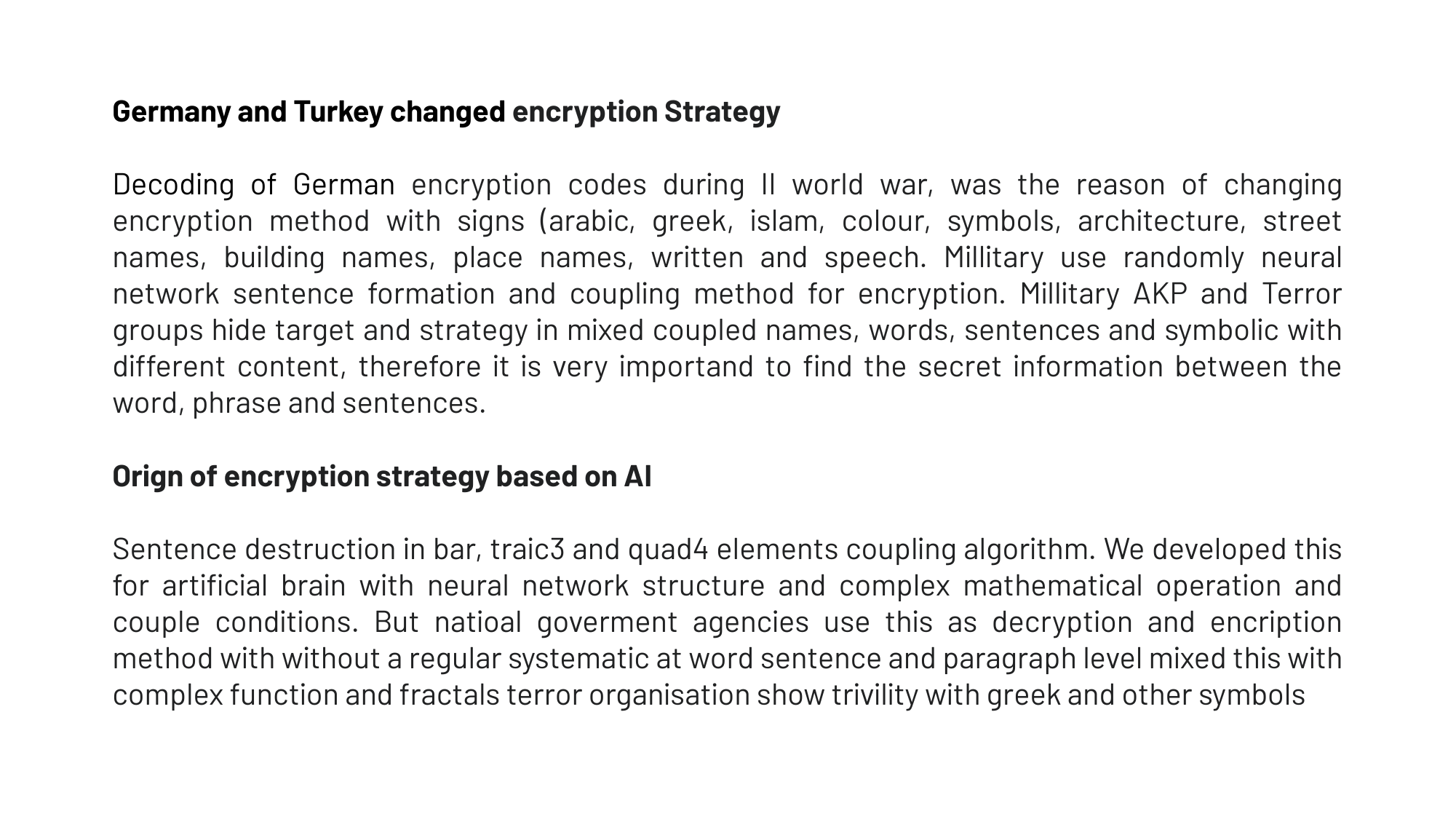

Germany and Turkey changed encryption Strategy

Decoding of German encryption codes during II world war, was the reason of changing encryption method with signs (arabic, greek, islam, colour, symbols, architecture, street names, building names, place names, written and speech. Millitary use randomly neural network sentence formation and coupling method for encryption. Millitary AKP and Terror groups hide target and strategy in mixed coupled names, words, sentences and symbolic with different content, therefore it is very importand to find the secret information between the word, phrase and sentences.

Orign of encryption strategy based on AI

Sentence destruction in bar, traic3 and quad4 elements coupling algorithm. We developed this for artificial brain with neural network structure and complex mathematical operation and couple conditions. But natioal goverment agencies use this as decryption and encription method with without a regular systematic at word sentence and paragraph level mixed this with complex function and fractals terror organisation show trivility with greek and other symbols